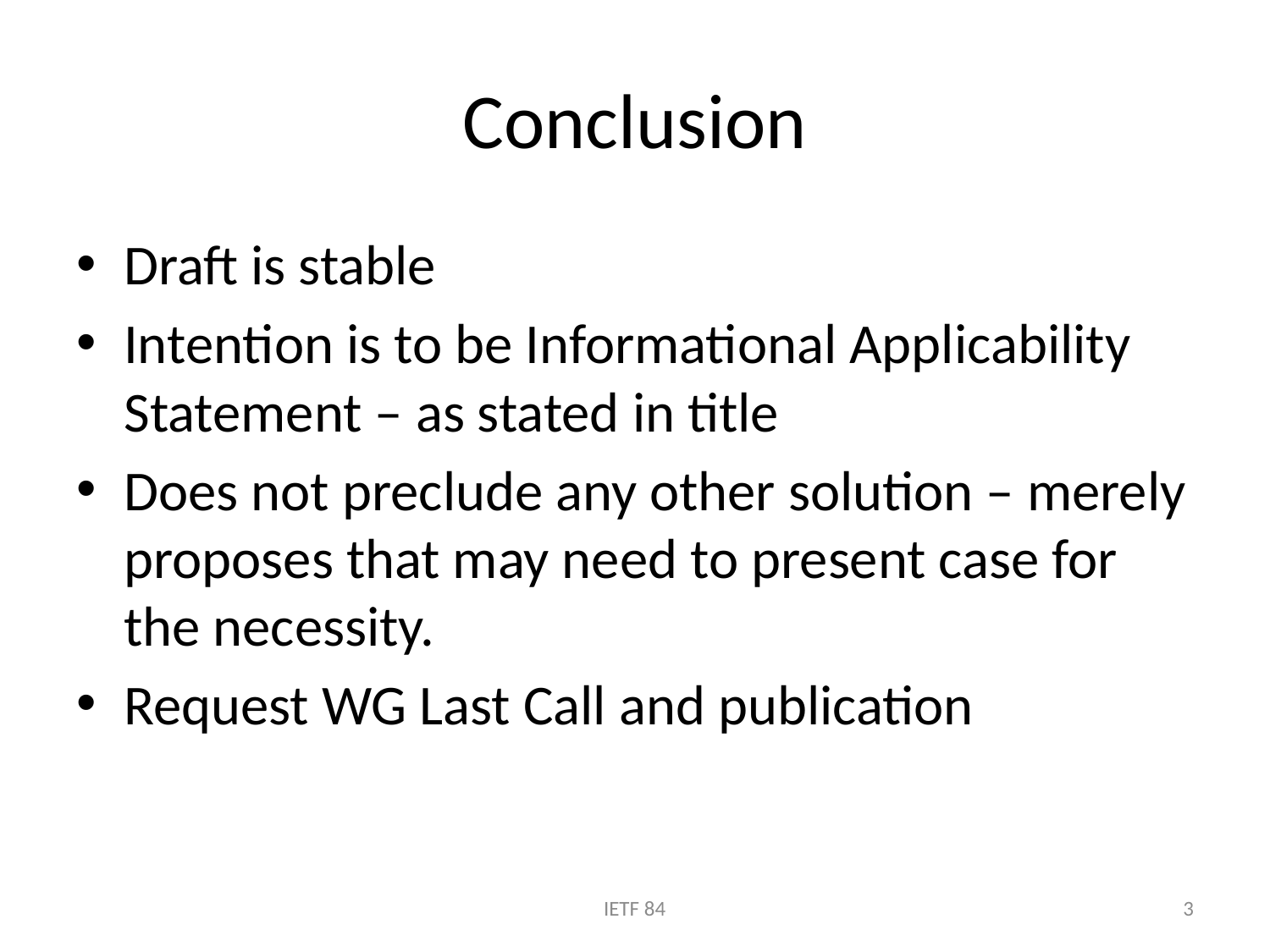

# Conclusion
Draft is stable
Intention is to be Informational Applicability Statement – as stated in title
Does not preclude any other solution – merely proposes that may need to present case for the necessity.
Request WG Last Call and publication
IETF 84
3